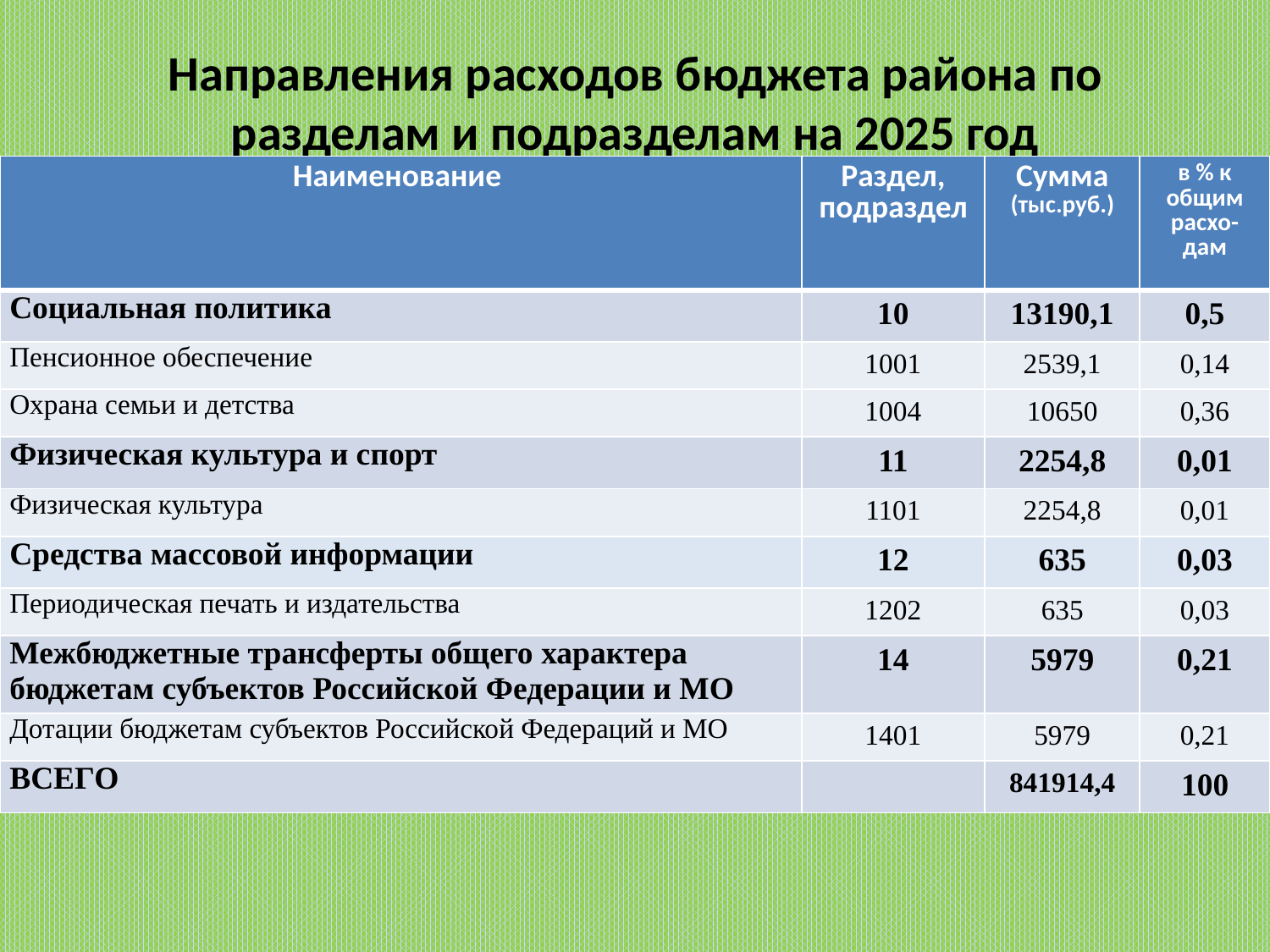

# Направления расходов бюджета района по разделам и подразделам на 2025 год
| Наименование | Раздел, подраздел | Сумма (тыс.руб.) | в % к общим расхо-дам |
| --- | --- | --- | --- |
| Социальная политика | 10 | 13190,1 | 0,5 |
| Пенсионное обеспечение | 1001 | 2539,1 | 0,14 |
| Охрана семьи и детства | 1004 | 10650 | 0,36 |
| Физическая культура и спорт | 11 | 2254,8 | 0,01 |
| Физическая культура | 1101 | 2254,8 | 0,01 |
| Средства массовой информации | 12 | 635 | 0,03 |
| Периодическая печать и издательства | 1202 | 635 | 0,03 |
| Межбюджетные трансферты общего характера бюджетам субъектов Российской Федерации и МО | 14 | 5979 | 0,21 |
| Дотации бюджетам субъектов Российской Федераций и МО | 1401 | 5979 | 0,21 |
| ВСЕГО |  | 841914,4 | 100 |